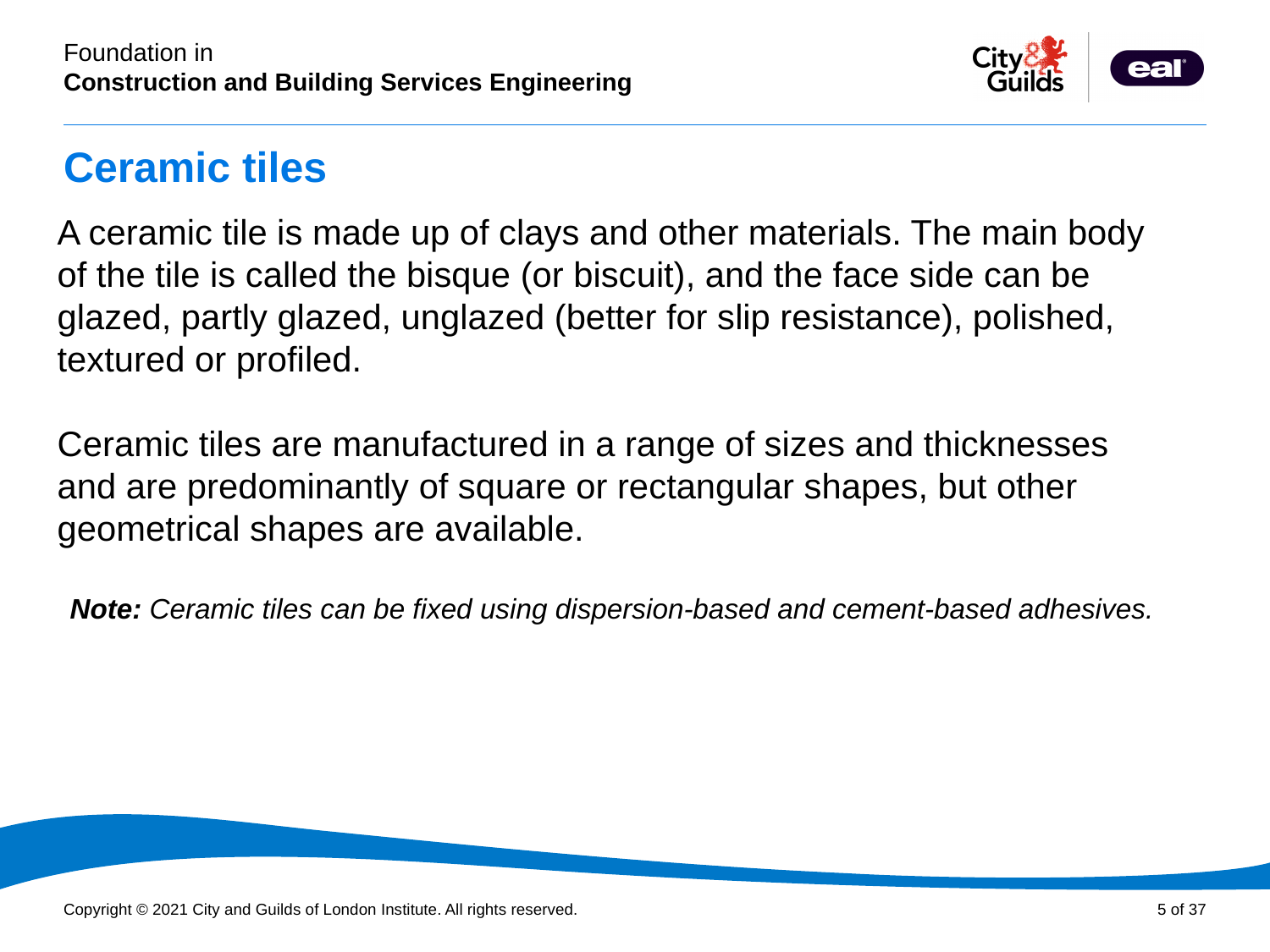

# Ceramic tiles
A ceramic tile is made up of clays and other materials. The main body of the tile is called the bisque (or biscuit), and the face side can be glazed, partly glazed, unglazed (better for slip resistance), polished, textured or profiled.

Ceramic tiles are manufactured in a range of sizes and thicknesses and are predominantly of square or rectangular shapes, but other geometrical shapes are available.

Note: Ceramic tiles can be fixed using dispersion-based and cement-based adhesives.
3